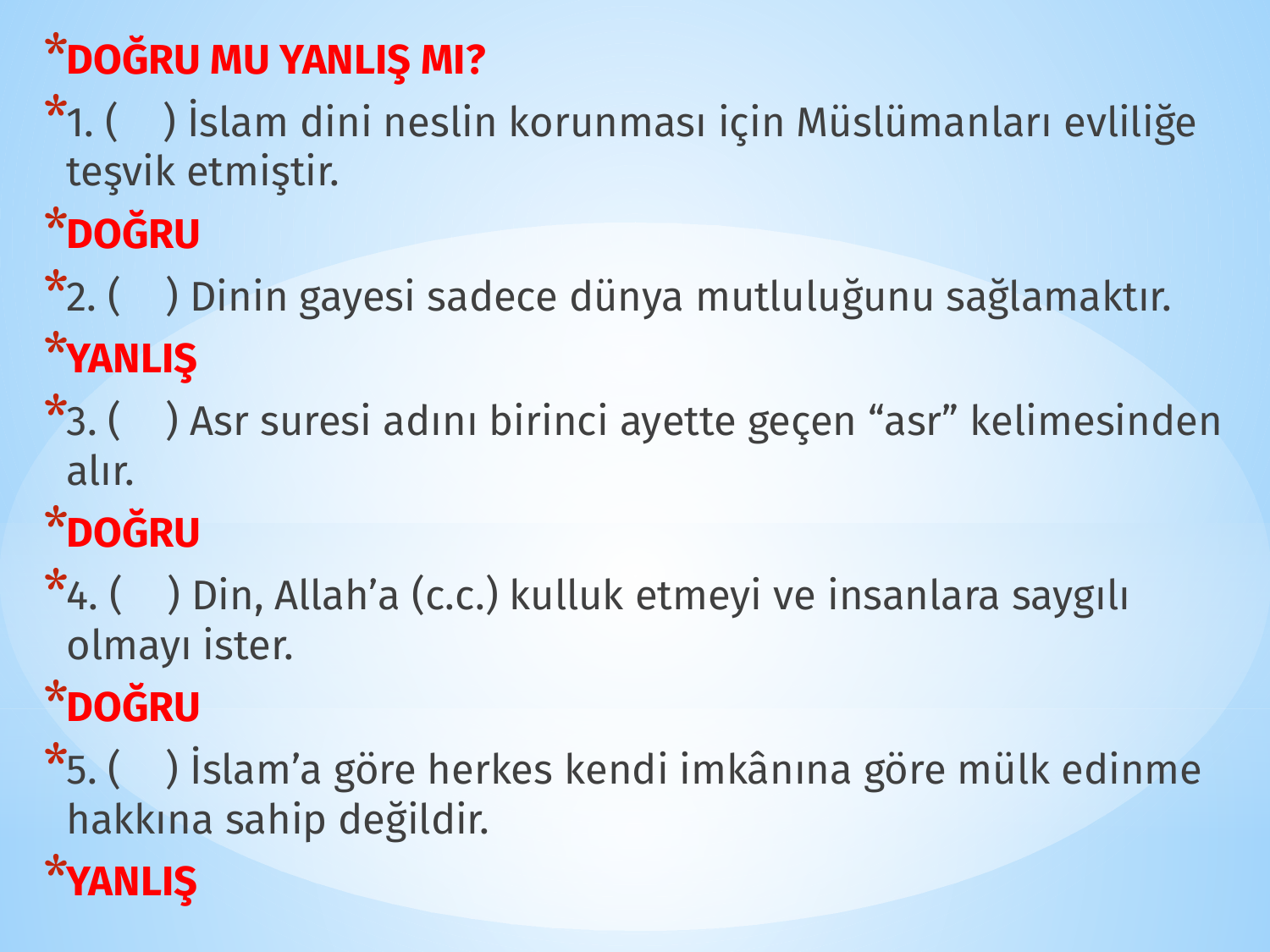

DOĞRU MU YANLIŞ MI?
1. (    ) İslam dini neslin korunması için Müslümanları evliliğe teşvik etmiştir.
DOĞRU
2. (    ) Dinin gayesi sadece dünya mutluluğunu sağlamaktır.
YANLIŞ
3. (    ) Asr suresi adını birinci ayette geçen “asr” kelimesinden alır.
DOĞRU
4. (    ) Din, Allah’a (c.c.) kulluk etmeyi ve insanlara saygılı olmayı ister.
DOĞRU
5. (    ) İslam’a göre herkes kendi imkânına göre mülk edinme hakkına sahip değildir.
YANLIŞ